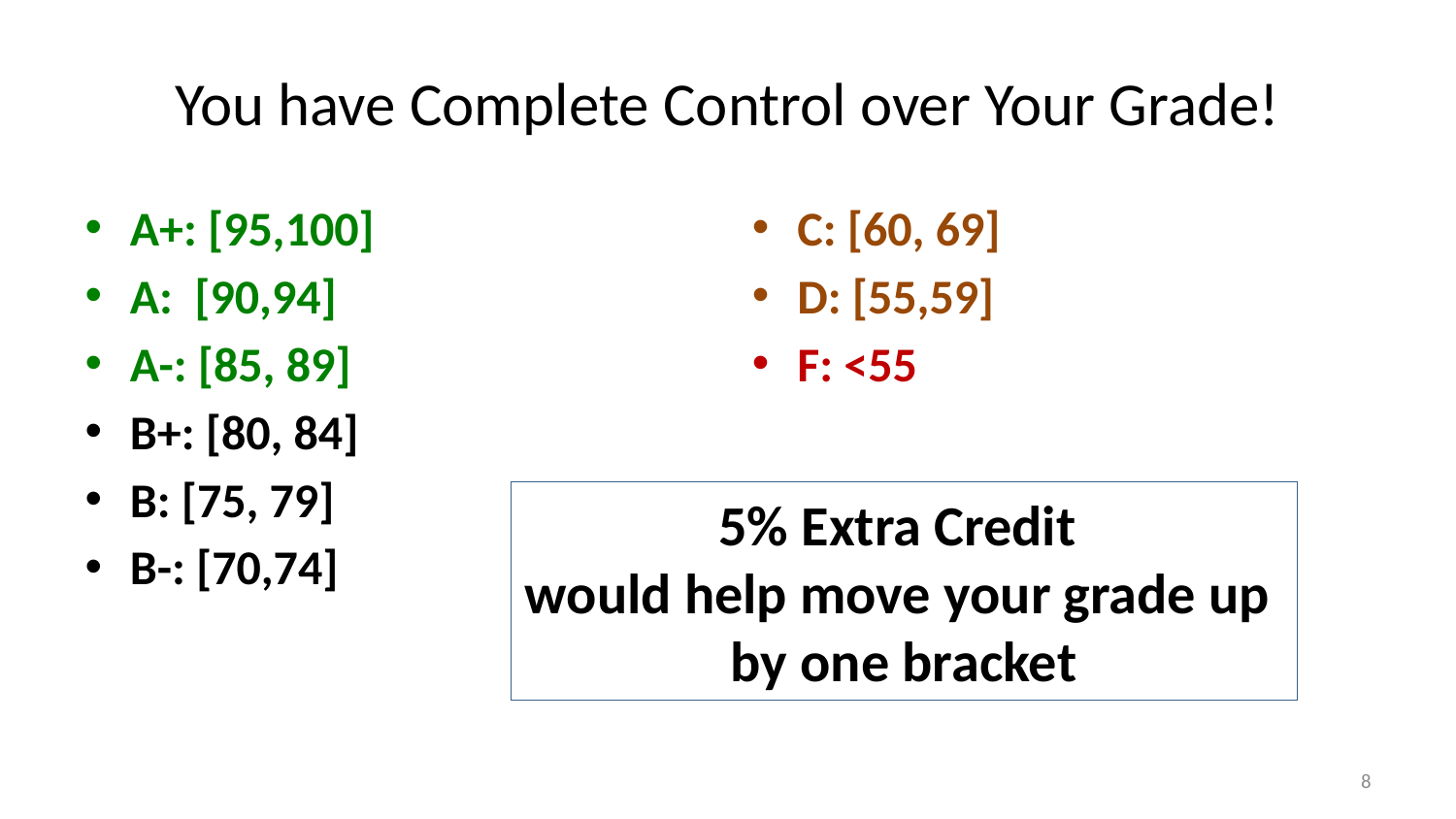

# You have Complete Control over Your Grade!
A+: [95,100]
A:  [90,94]
A-: [85, 89]
B+: [80, 84]
B: [75, 79]
B-: [70,74]

C: [60, 69]
D: [55,59]
F: <55

5% Extra Credit
would help move your grade up
by one bracket
8